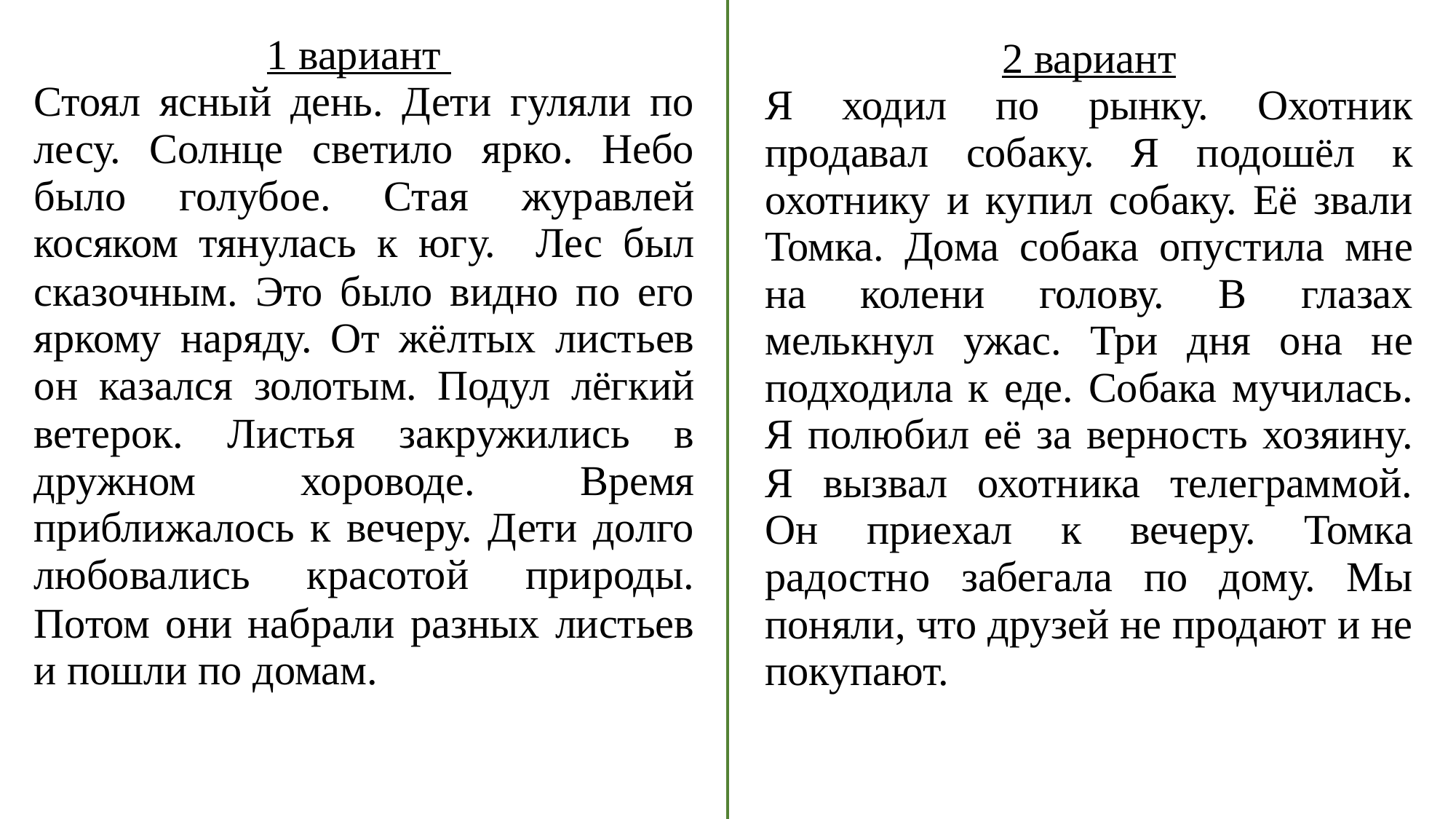

| 1 вариант   Стоял ясный день. Дети гуляли по лесу. Солнце светило ярко. Небо было голубое. Стая журавлей косяком тянулась к югу. Лес был сказочным. Это было видно по его яркому наряду. От жёлтых листьев он казался золотым. Подул лёгкий ветерок. Листья закружились в дружном хороводе. Время приближалось к вечеру. Дети долго любовались красотой природы. Потом они набрали разных листьев и пошли по домам. |
| --- |
| 2 вариант Я ходил по рынку. Охотник продавал собаку. Я подошёл к охотнику и купил собаку. Её звали Томка. Дома собака опустила мне на колени голову. В глазах мелькнул ужас. Три дня она не подходила к еде. Собака мучилась. Я полюбил её за верность хозяину. Я вызвал охотника телеграммой. Он приехал к вечеру. Томка радостно забегала по дому. Мы поняли, что друзей не продают и не покупают. |
| --- |